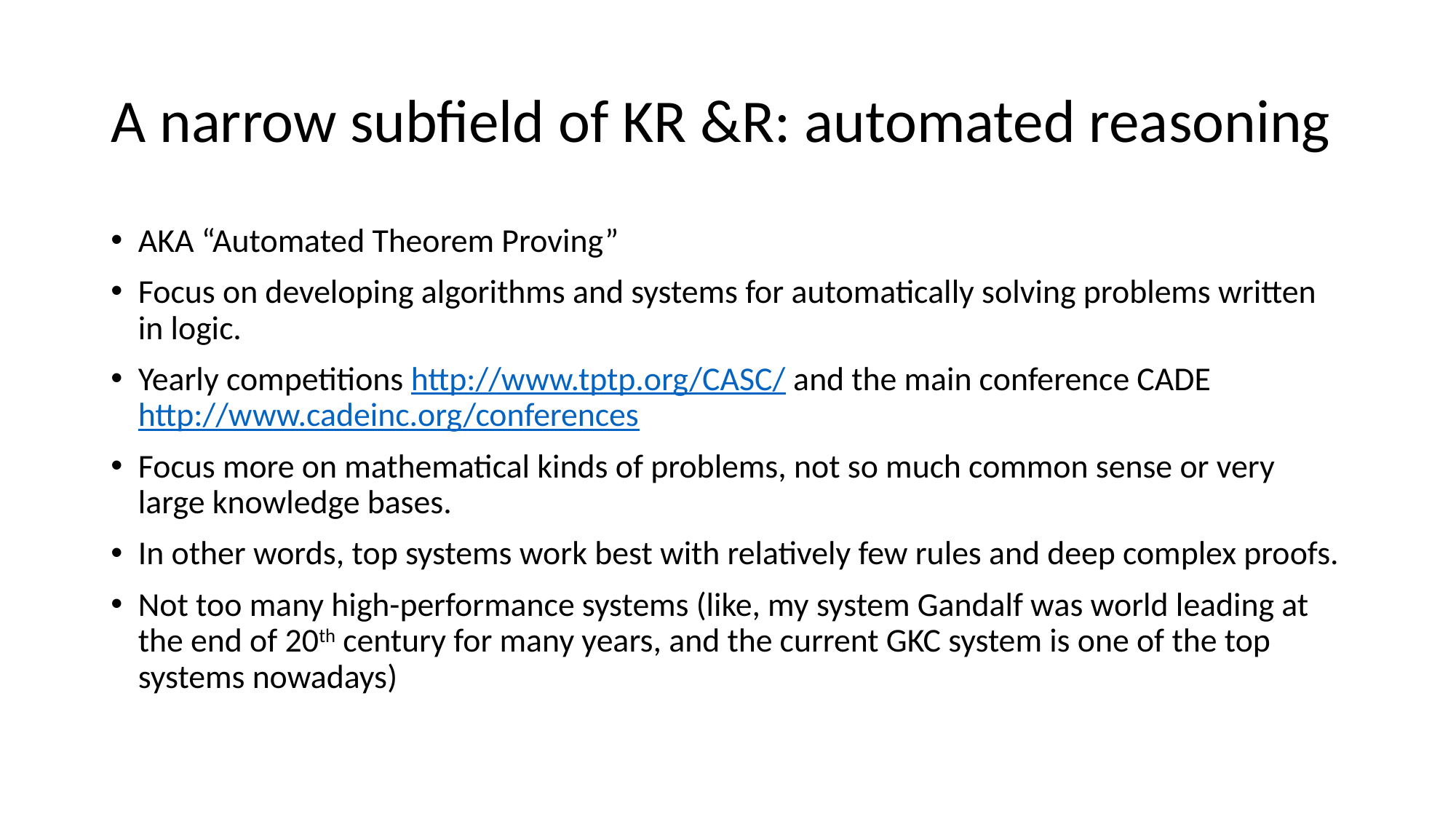

# A narrow subfield of KR &R: automated reasoning
AKA “Automated Theorem Proving”
Focus on developing algorithms and systems for automatically solving problems written in logic.
Yearly competitions http://www.tptp.org/CASC/ and the main conference CADE http://www.cadeinc.org/conferences
Focus more on mathematical kinds of problems, not so much common sense or very large knowledge bases.
In other words, top systems work best with relatively few rules and deep complex proofs.
Not too many high-performance systems (like, my system Gandalf was world leading at the end of 20th century for many years, and the current GKC system is one of the top systems nowadays)